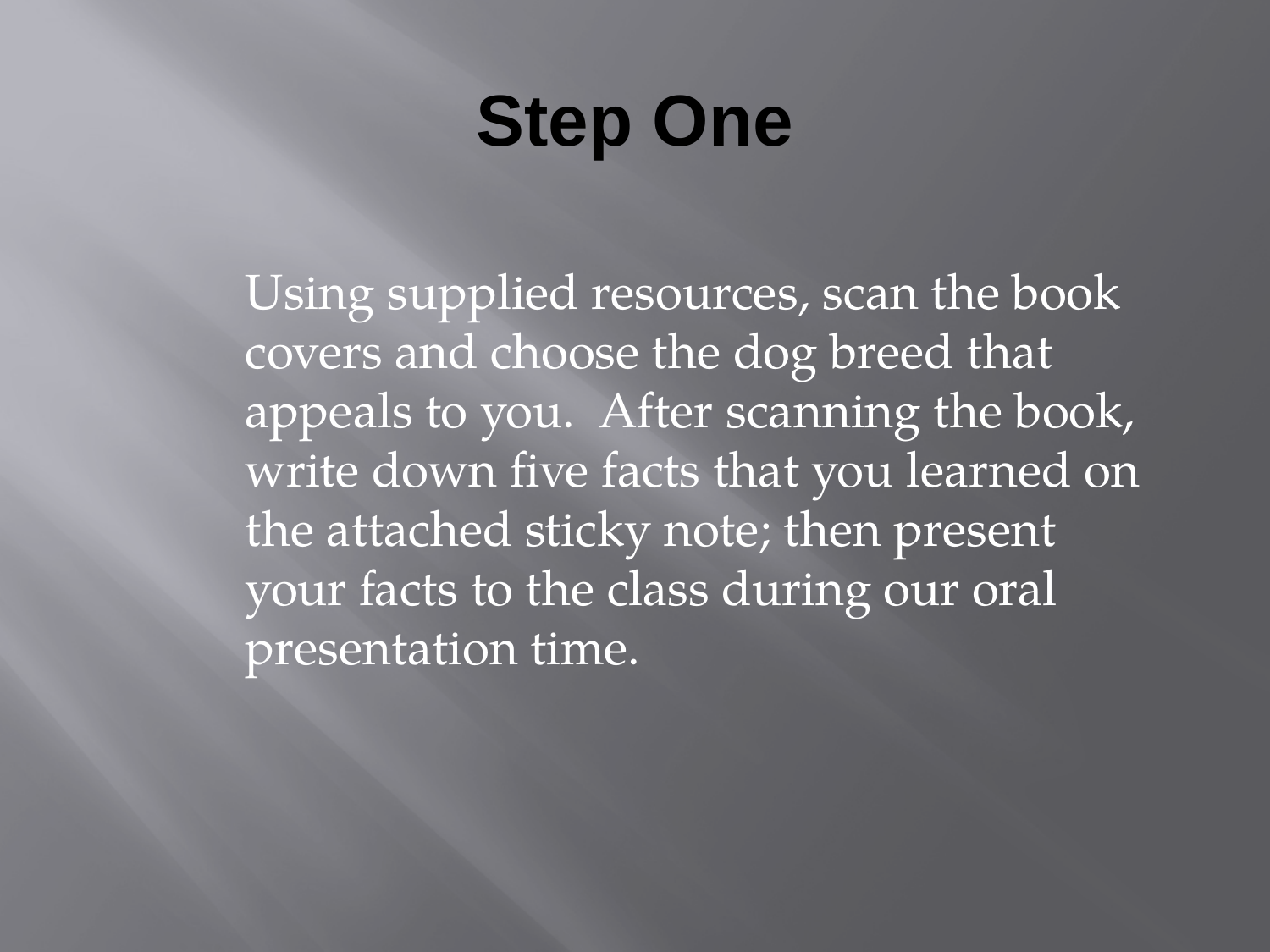

# Step One
Using supplied resources, scan the book covers and choose the dog breed that appeals to you.  After scanning the book, write down five facts that you learned on the attached sticky note; then present your facts to the class during our oral presentation time.